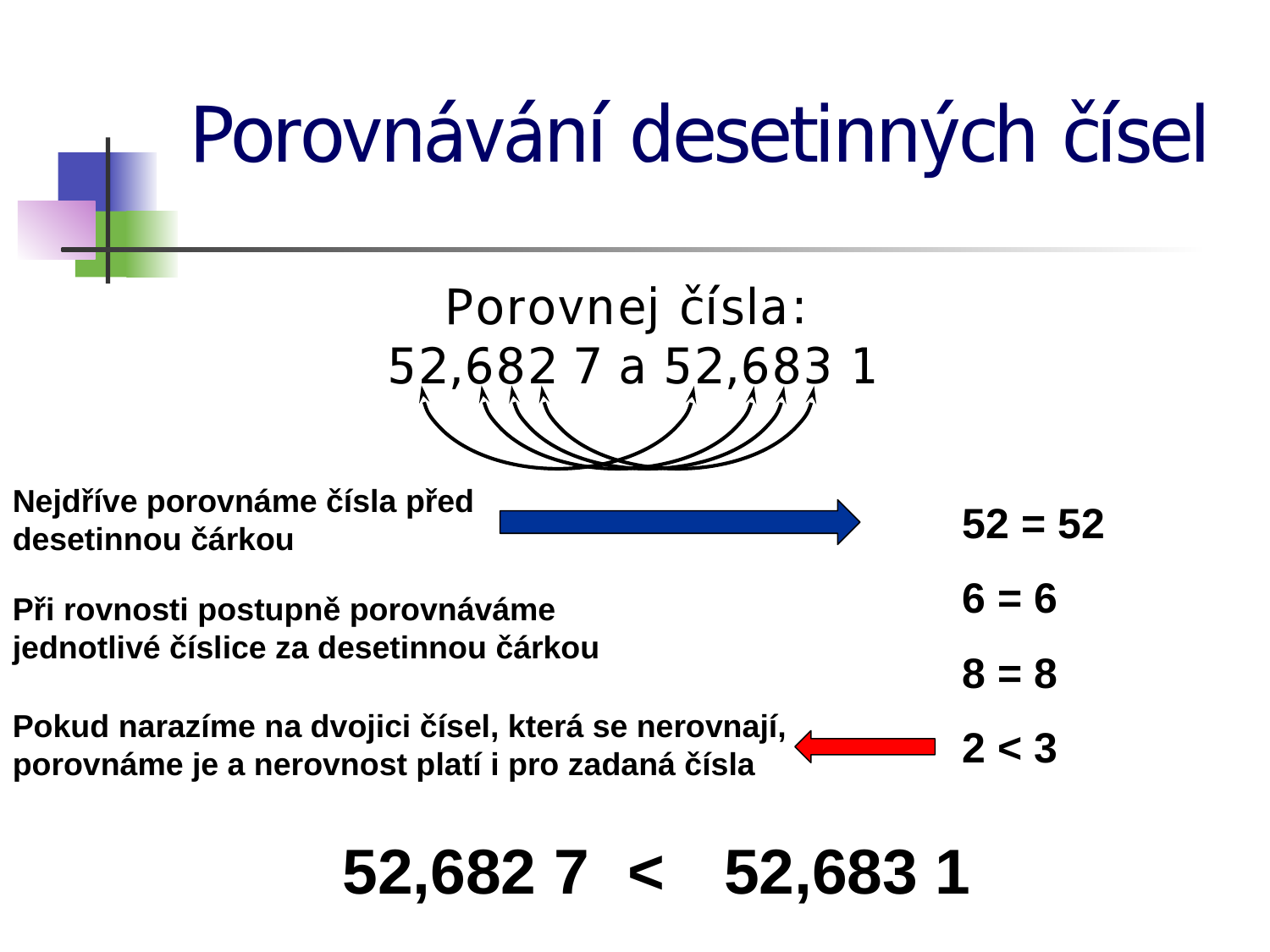

# Porovnávání desetinných čísel

Porovnej čísla:
52,682 7 a 52,683 1
Nejdříve porovnáme čísla před desetinnou čárkou
52 = 52

6 = 6
Při rovnosti postupně porovnáváme jednotlivé číslice za desetinnou čárkou
8 = 8
Pokud narazíme na dvojici čísel, která se nerovnají, porovnáme je a nerovnost platí i pro zadaná čísla
2 < 3

52,682 7
<
52,683 1